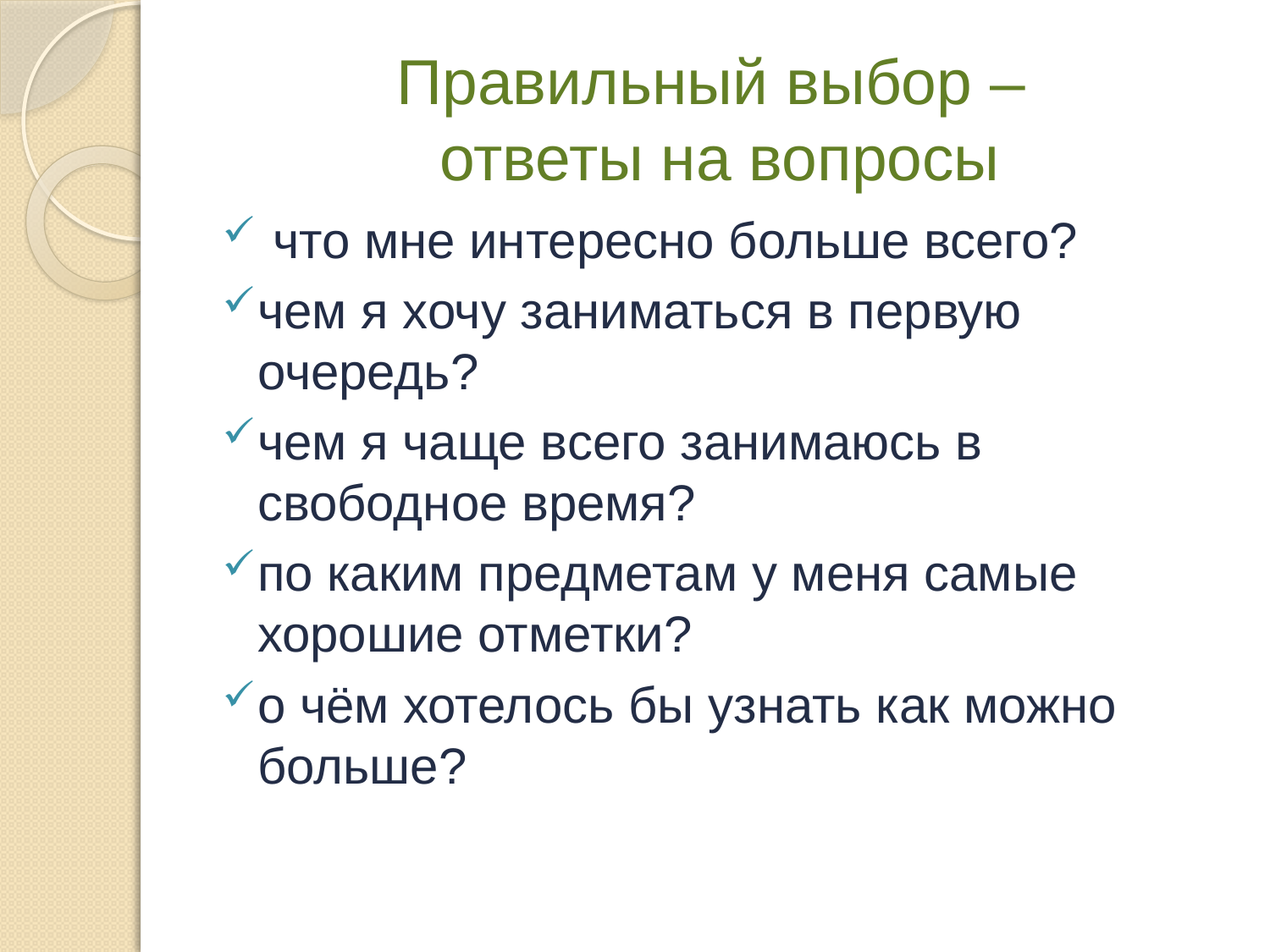

# Правильный выбор – ответы на вопросы
 что мне интересно больше всего?
чем я хочу заниматься в первую очередь?
чем я чаще всего занимаюсь в свободное время?
по каким предметам у меня самые хорошие отметки?
о чём хотелось бы узнать как можно больше?